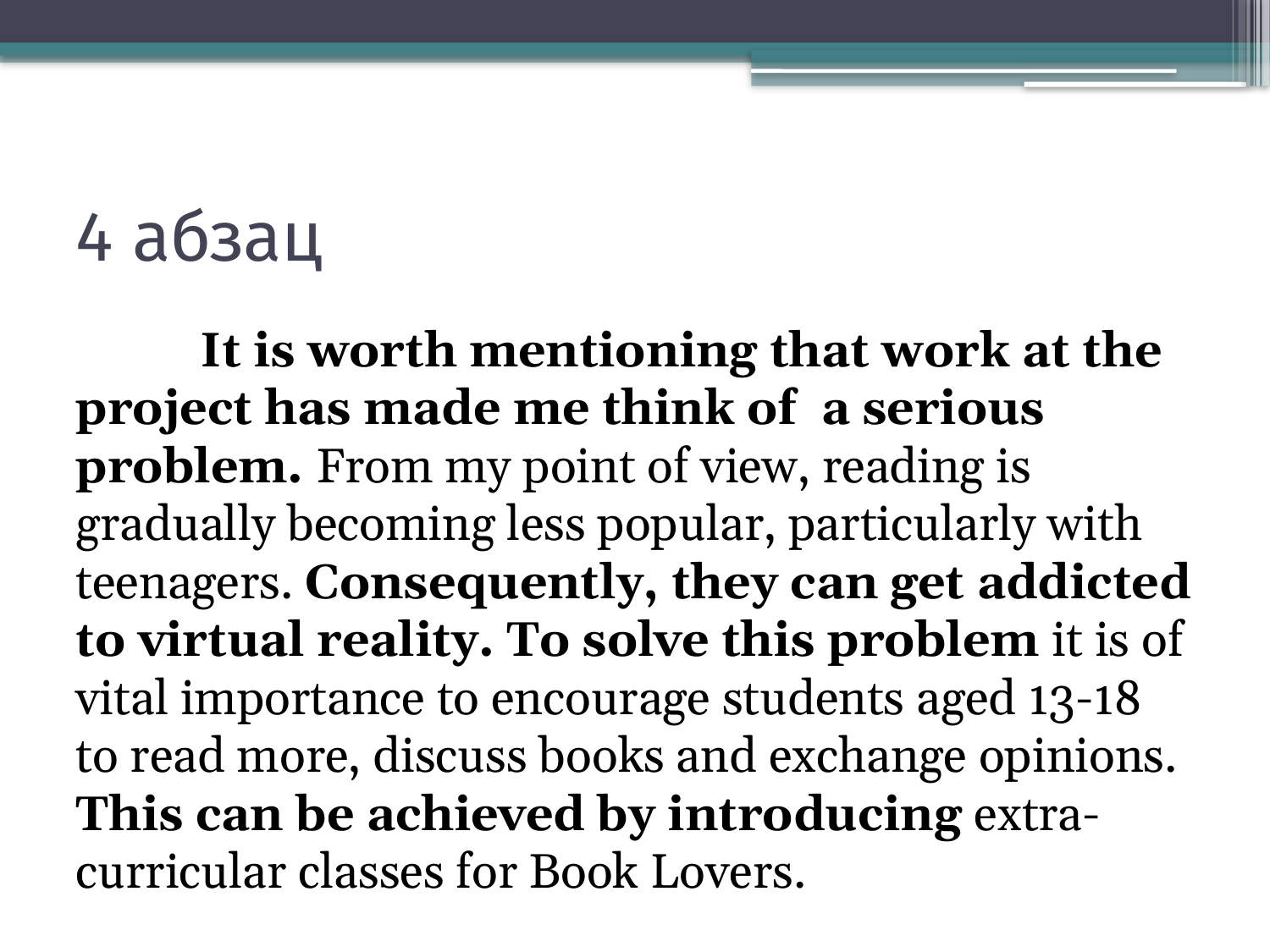

# 4 абзац
	It is worth mentioning that work at the project has made me think of  a serious problem. From my point of view, reading is gradually becoming less popular, particularly with teenagers. Consequently, they can get addicted to virtual reality. To solve this problem it is of vital importance to encourage students aged 13-18 to read more, discuss books and exchange opinions. This can be achieved by introducing extra-curricular classes for Book Lovers.